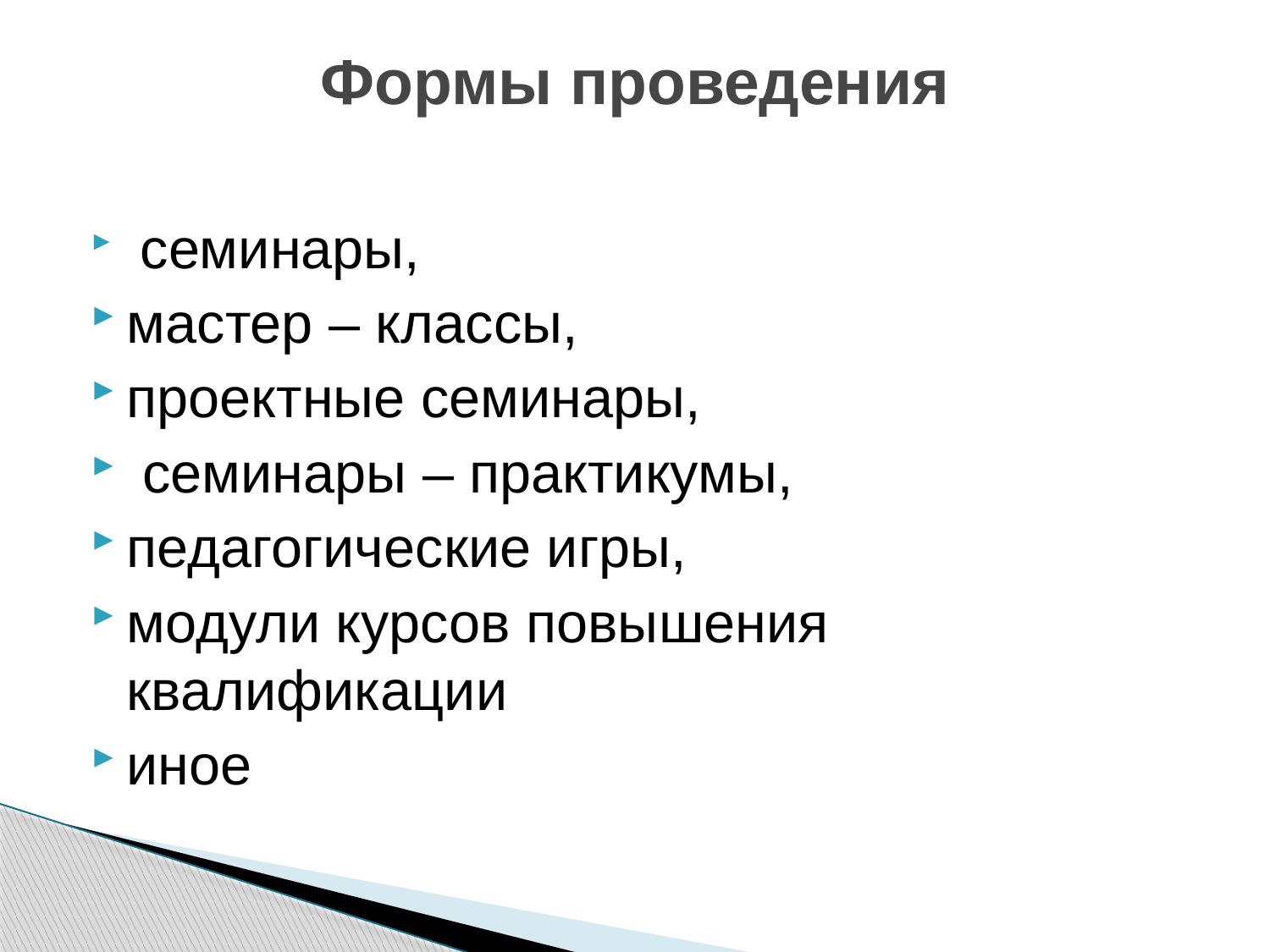

# Формы проведения
 семинары,
мастер – классы,
проектные семинары,
 семинары – практикумы,
педагогические игры,
модули курсов повышения квалификации
иное